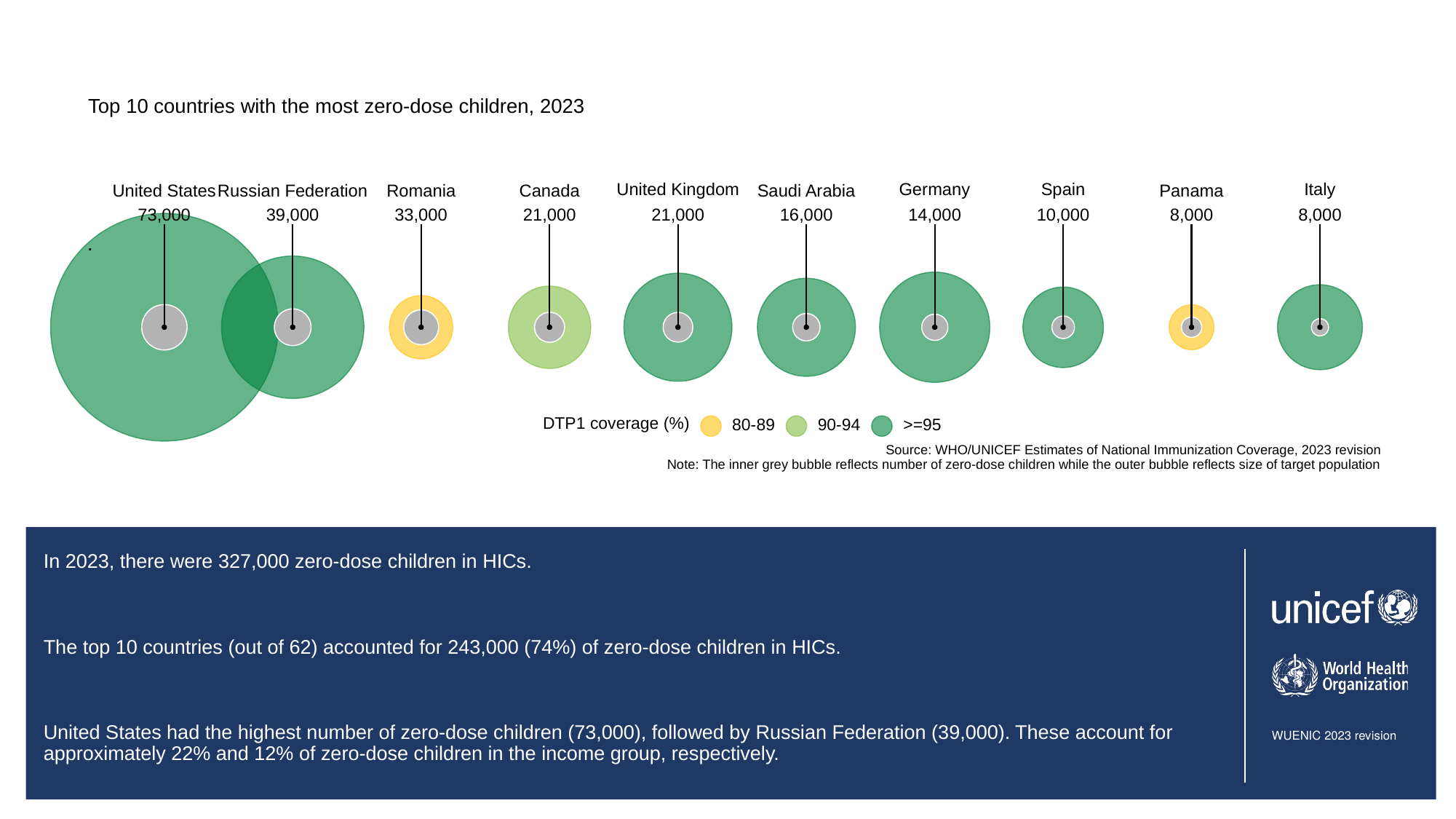

Top 10 countries with the most zero-dose children, 2023

Germany
Spain
United Kingdom
Italy
United States
Canada
Saudi Arabia
Russian Federation
Romania
Panama

73,000
39,000
33,000
21,000
21,000
16,000
14,000
10,000
8,000
8,000

.

DTP1 coverage (%)
80-89
90-94
>=95
Source: WHO/UNICEF Estimates of National Immunization Coverage, 2023 revision
Note: The inner grey bubble reflects number of zero-dose children while the outer bubble reflects size of target population
# In 2023, there were 327,000 zero-dose children in HICs.

The top 10 countries (out of 62) accounted for 243,000 (74%) of zero-dose children in HICs.

United States had the highest number of zero-dose children (73,000), followed by Russian Federation (39,000). These account for approximately 22% and 12% of zero-dose children in the income group, respectively.

Absolute numbers of zero-dose children is driven by a combination of birth cohort size and programme performance, as such, large birth cohort countries may have a large number of zero-dose children despite higher coverage than other countries.